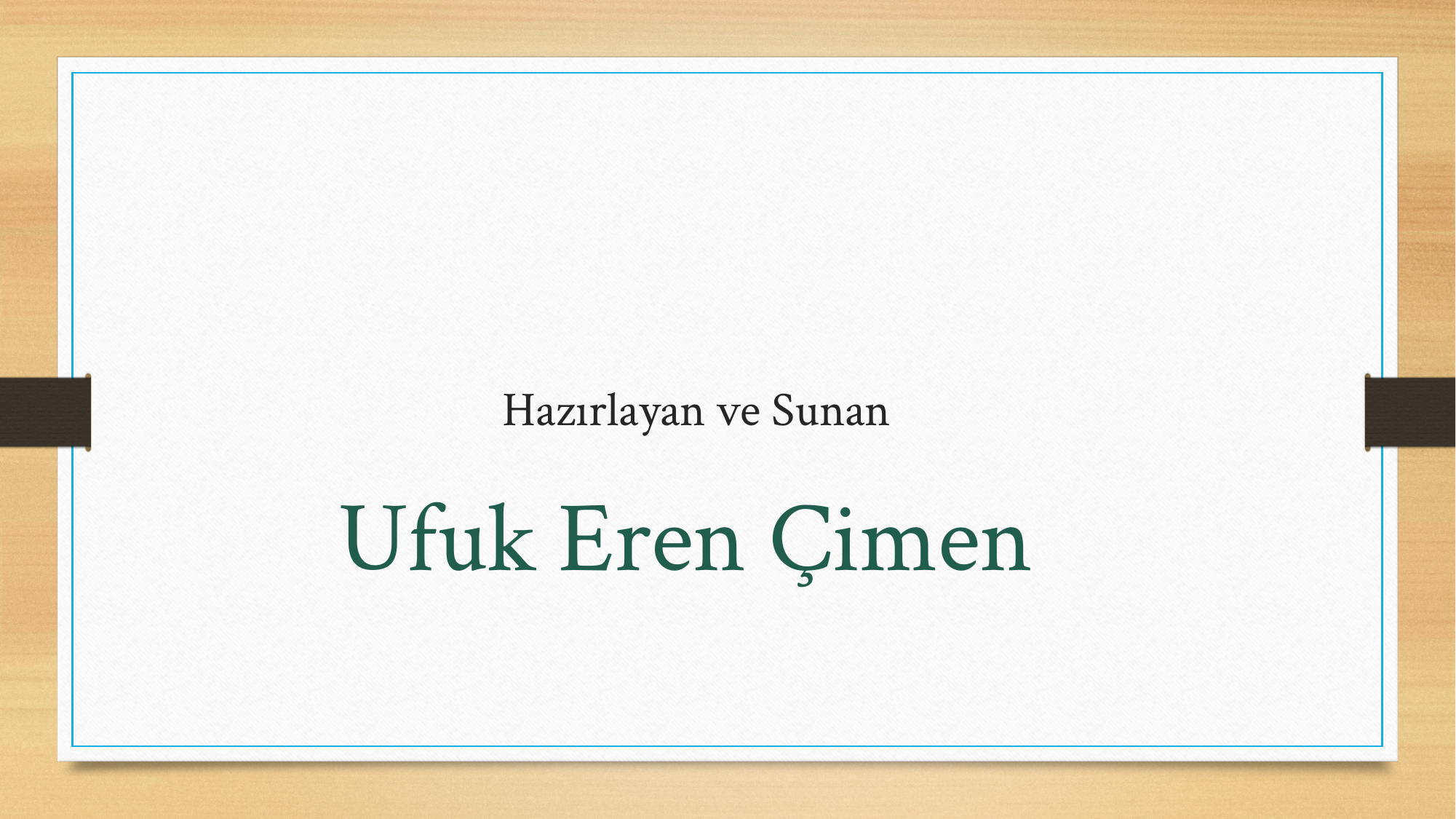

# Hazırlayan ve Sunan
Ufuk Eren Çimen